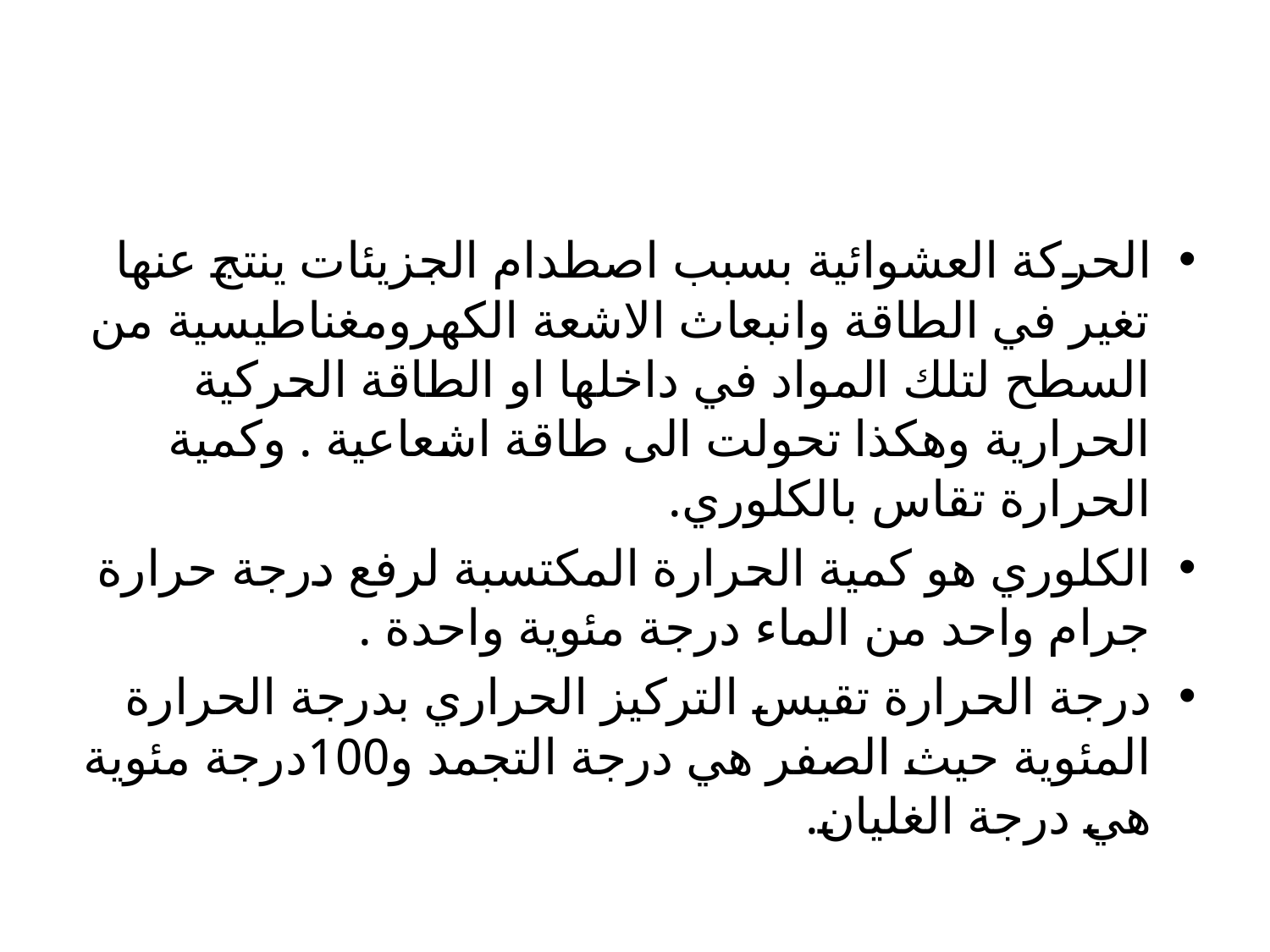

الحركة العشوائية بسبب اصطدام الجزيئات ينتج عنها تغير في الطاقة وانبعاث الاشعة الكهرومغناطيسية من السطح لتلك المواد في داخلها او الطاقة الحركية الحرارية وهكذا تحولت الى طاقة اشعاعية . وكمية الحرارة تقاس بالكلوري.
الكلوري هو كمية الحرارة المكتسبة لرفع درجة حرارة جرام واحد من الماء درجة مئوية واحدة .
درجة الحرارة تقيس التركيز الحراري بدرجة الحرارة المئوية حيث الصفر هي درجة التجمد و100درجة مئوية هي درجة الغليان.